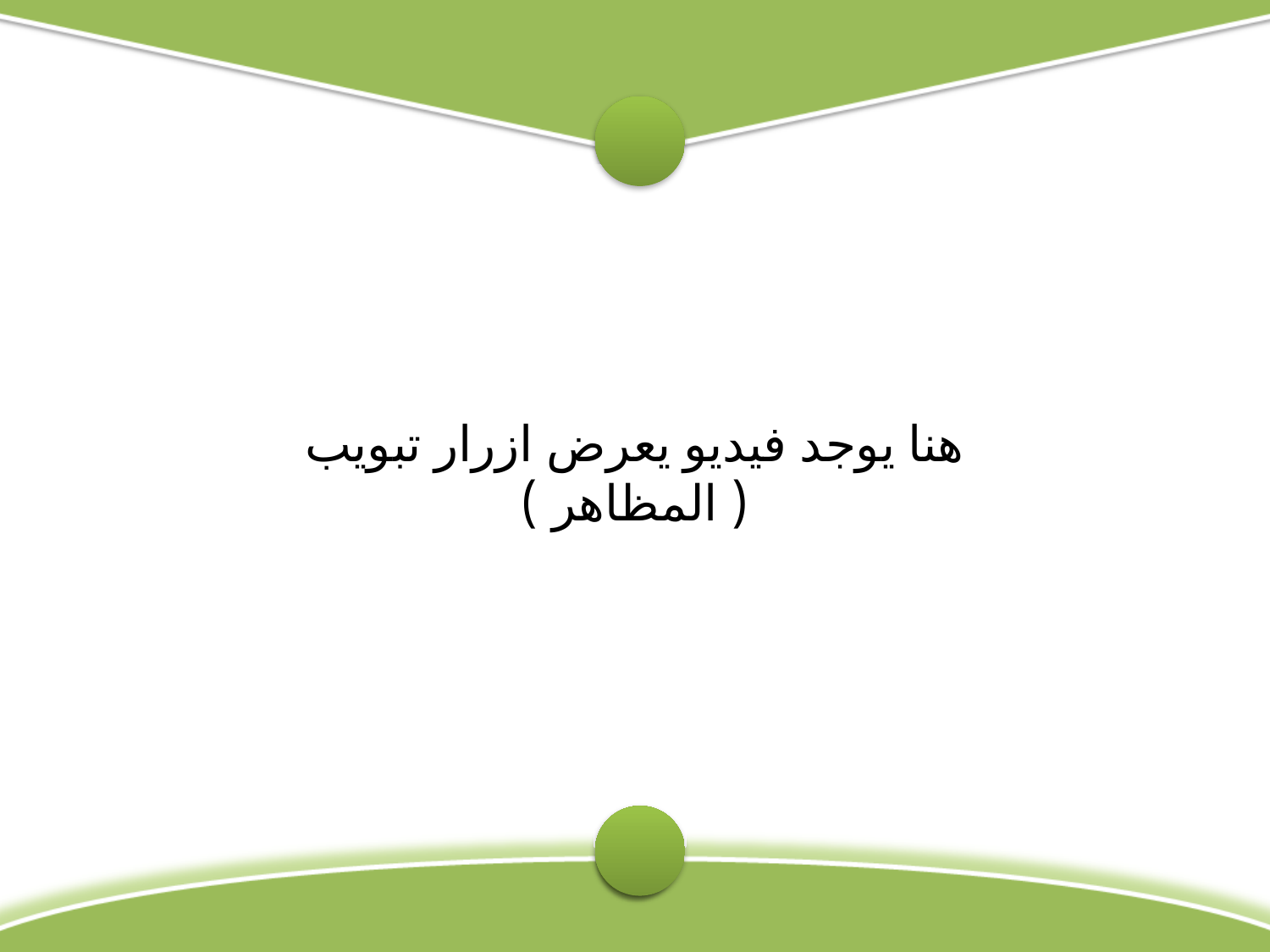

هنا يوجد فيديو يعرض ازرار تبويب ( المظاهر )